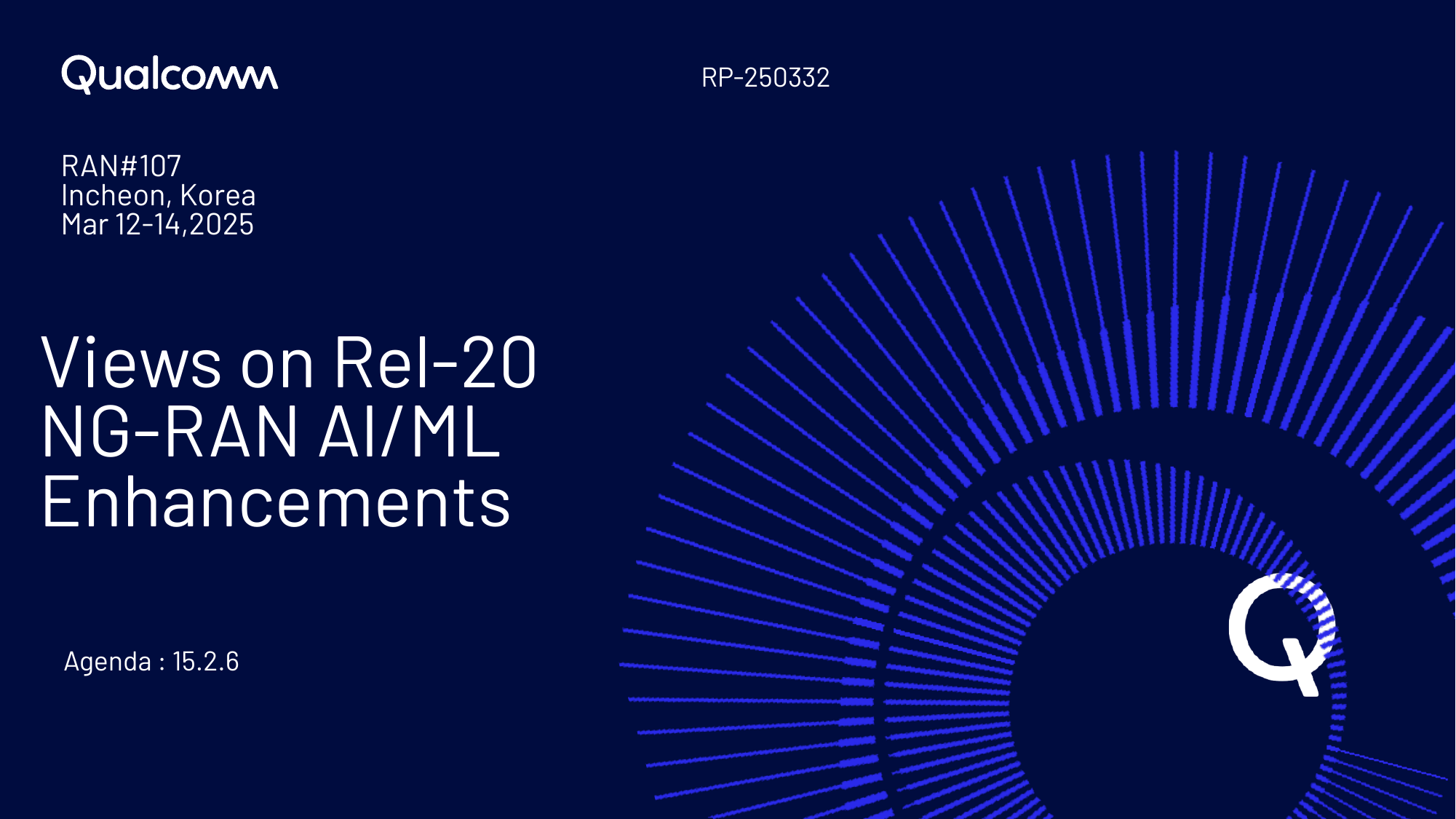

RP-250332
RAN#107
Incheon, Korea
Mar 12-14,2025

# Views on Rel-20 NG-RAN AI/ML Enhancements
Agenda : 15.2.6